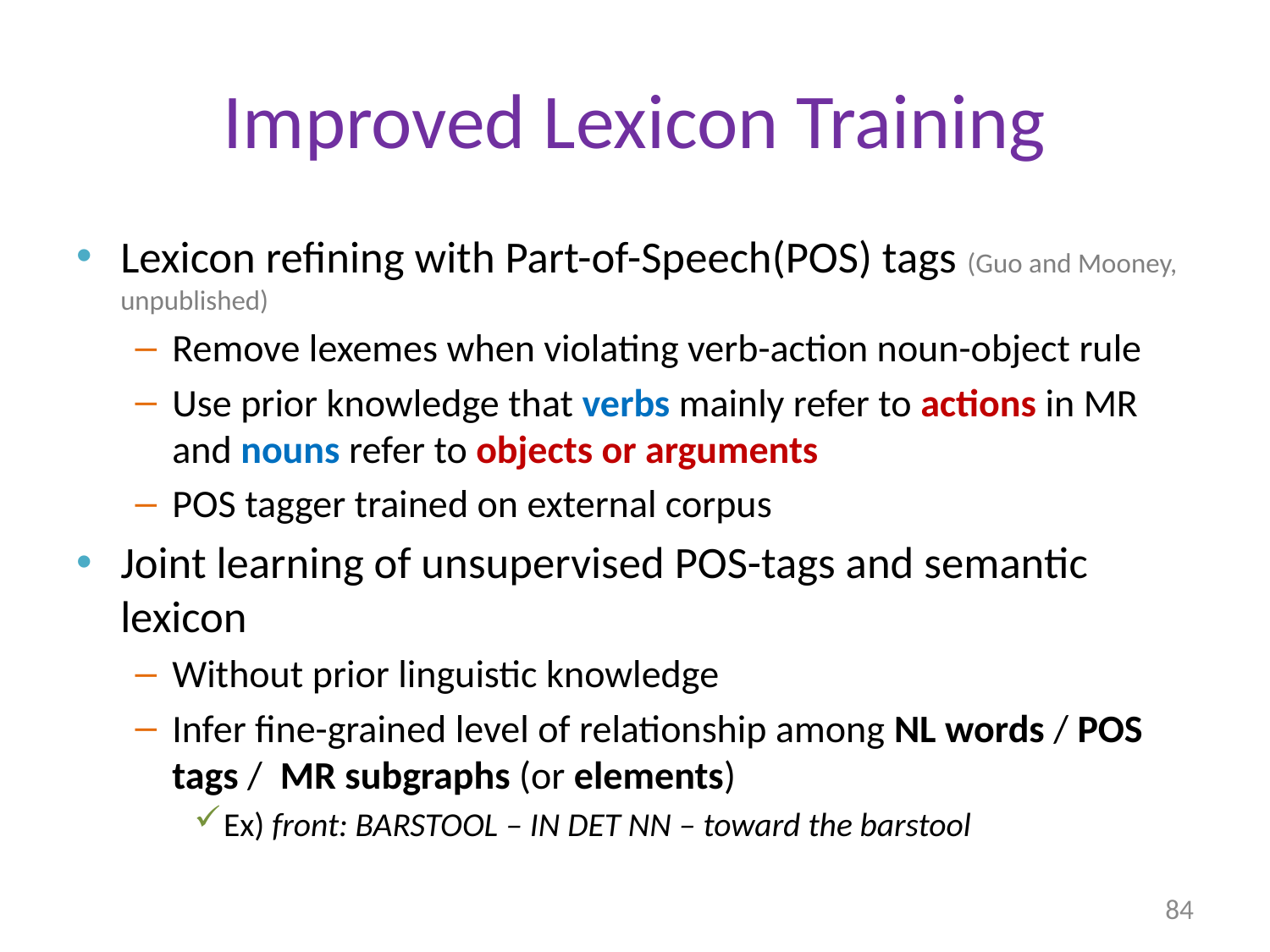

# Improved Lexicon Training
Lexicon refining with Part-of-Speech(POS) tags (Guo and Mooney, unpublished)
Remove lexemes when violating verb-action noun-object rule
Use prior knowledge that verbs mainly refer to actions in MR and nouns refer to objects or arguments
POS tagger trained on external corpus
Joint learning of unsupervised POS-tags and semantic lexicon
Without prior linguistic knowledge
Infer fine-grained level of relationship among NL words / POS tags /  MR subgraphs (or elements)
Ex) front: BARSTOOL – IN DET NN – toward the barstool

84